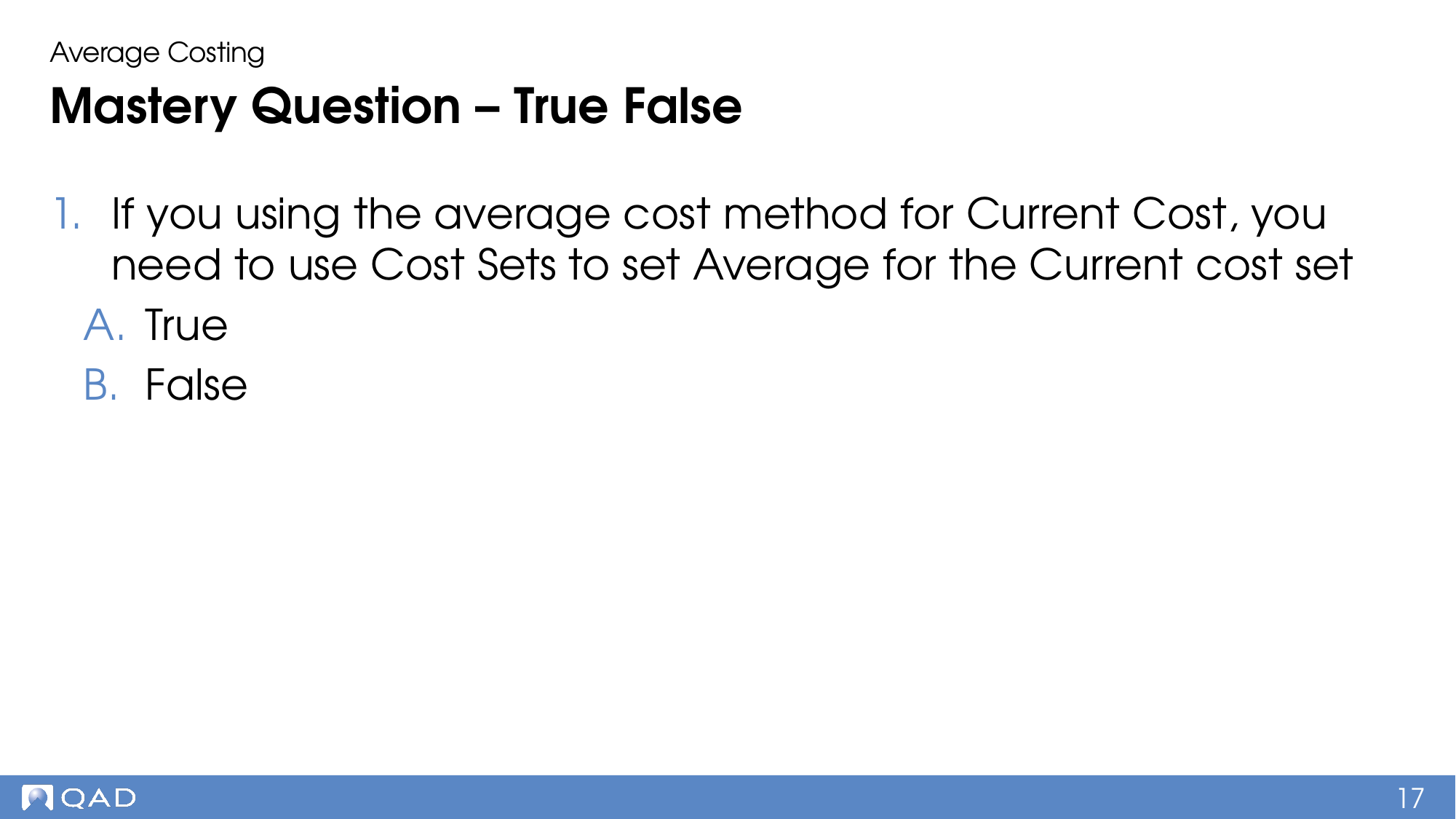

Average Costing
# Mastery Question – True False
If you using the average cost method for Current Cost, you need to use Cost Sets to set Average for the Current cost set
True
False
17